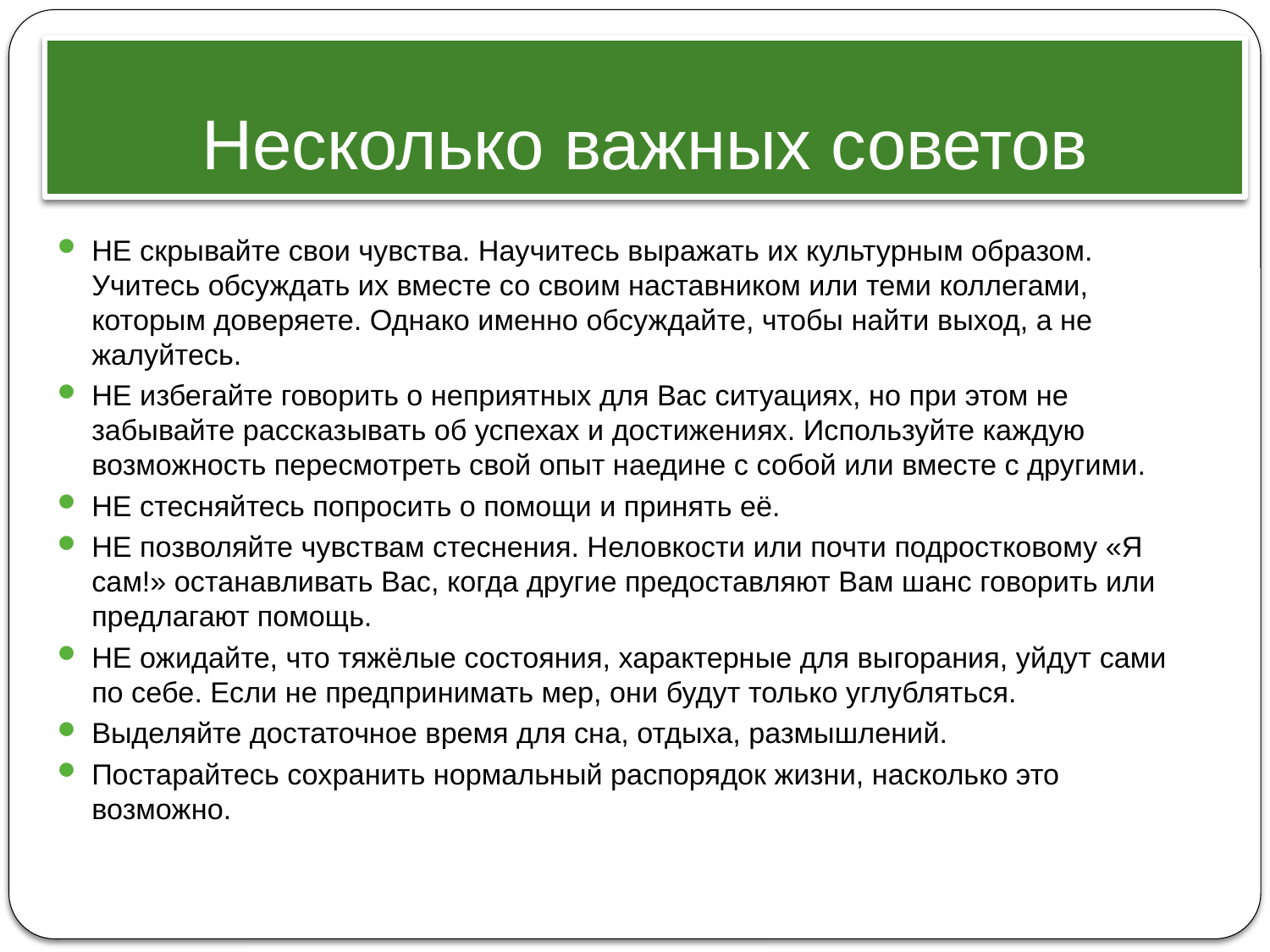

# Несколько важных советов
НЕ скрывайте свои чувства. Научитесь выражать их культурным образом. Учитесь обсуждать их вместе со своим наставником или теми коллегами, которым доверяете. Однако именно обсуждайте, чтобы найти выход, а не жалуйтесь.
НЕ избегайте говорить о неприятных для Вас ситуациях, но при этом не забывайте рассказывать об успехах и достижениях. Используйте каждую возможность пересмотреть свой опыт наедине с собой или вместе с другими.
НЕ стесняйтесь попросить о помощи и принять её.
НЕ позволяйте чувствам стеснения. Неловкости или почти подростковому «Я сам!» останавливать Вас, когда другие предоставляют Вам шанс говорить или предлагают помощь.
НЕ ожидайте, что тяжёлые состояния, характерные для выгорания, уйдут сами по себе. Если не предпринимать мер, они будут только углубляться.
Выделяйте достаточное время для сна, отдыха, размышлений.
Постарайтесь сохранить нормальный распорядок жизни, насколько это возможно.